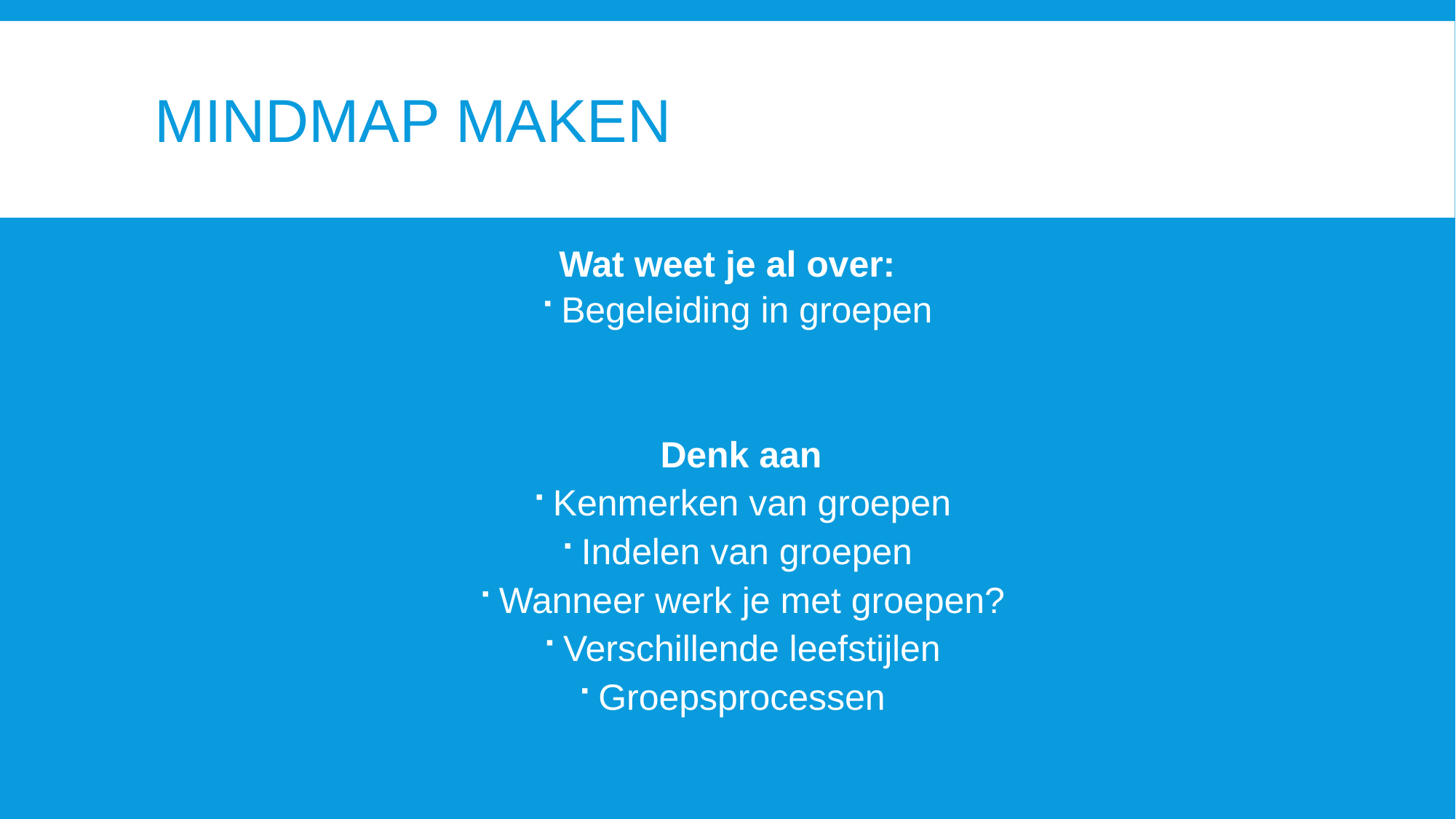

# Mindmap maken
Wat weet je al over:
Begeleiding in groepen

Denk aan
Kenmerken van groepen
Indelen van groepen
Wanneer werk je met groepen?
Verschillende leefstijlen
Groepsprocessen